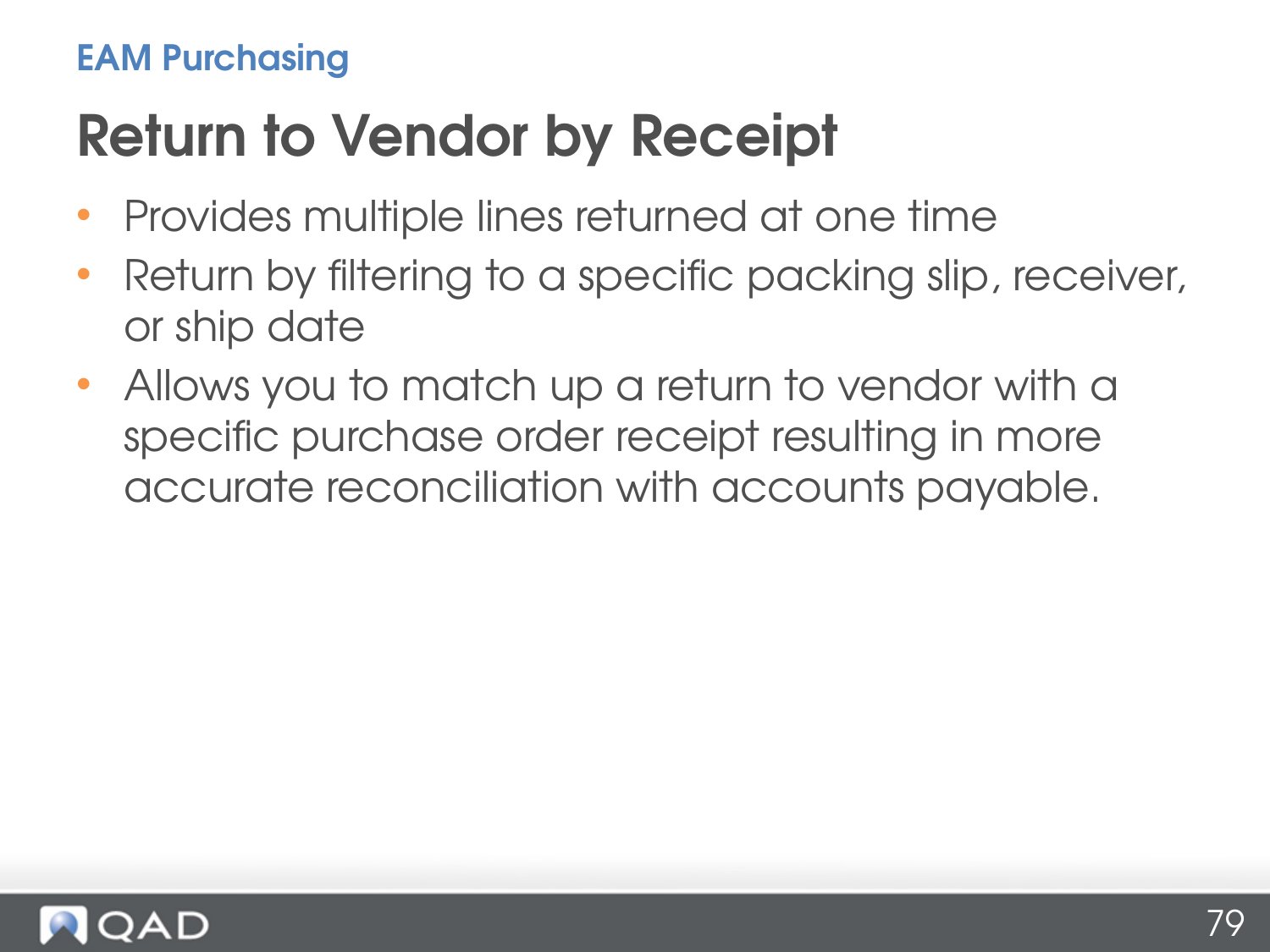

EAM Purchasing
# Return to Vendor by Receipt
Provides multiple lines returned at one time
Return by filtering to a specific packing slip, receiver, or ship date
Allows you to match up a return to vendor with a specific purchase order receipt resulting in more accurate reconciliation with accounts payable.

79